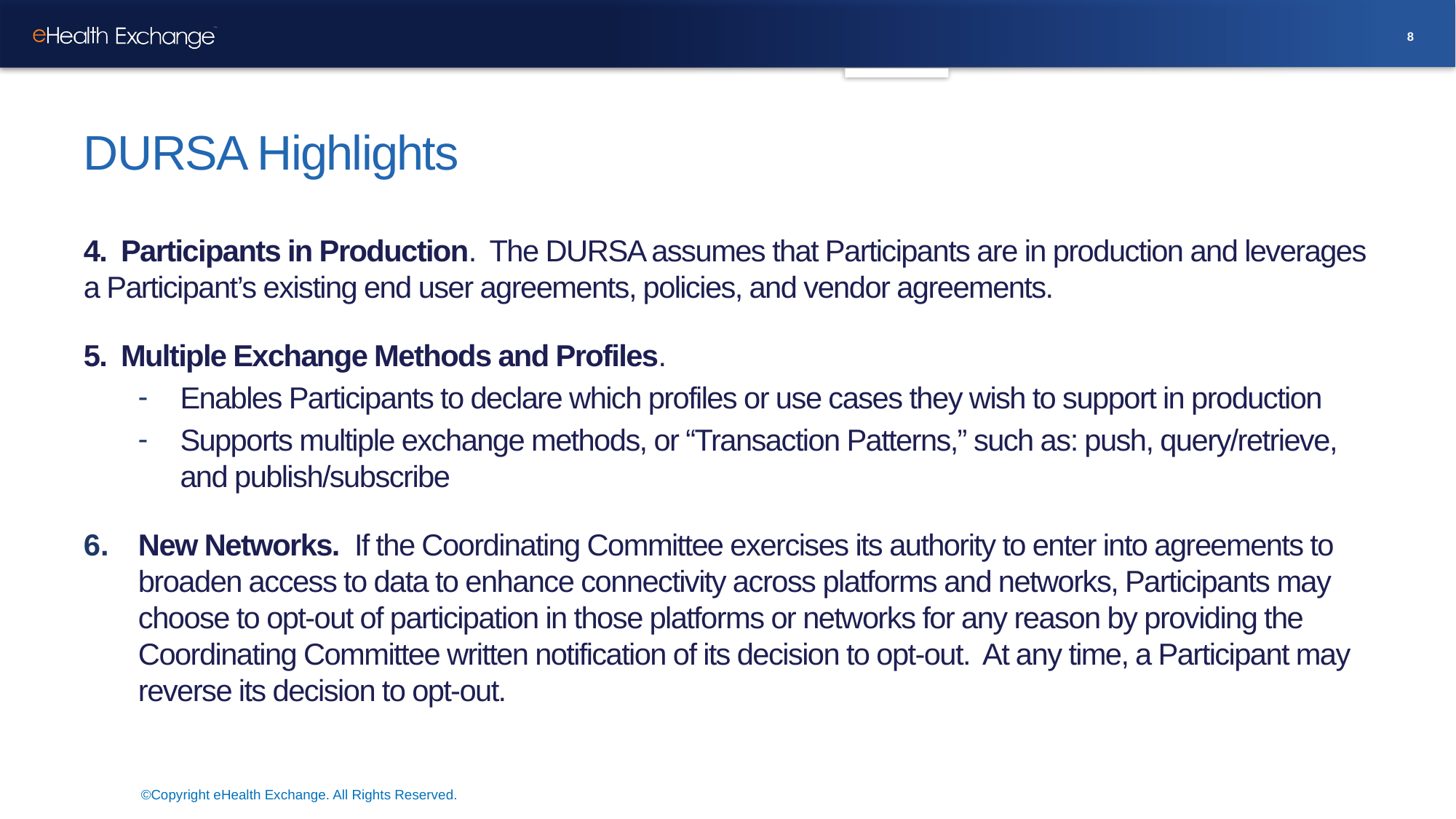

8
# DURSA Highlights
4.  Participants in Production.  The DURSA assumes that Participants are in production and leverages a Participant’s existing end user agreements, policies, and vendor agreements.

5.  Multiple Exchange Methods and Profiles.
Enables Participants to declare which profiles or use cases they wish to support in production
Supports multiple exchange methods, or “Transaction Patterns,” such as: push, query/retrieve, and publish/subscribe

New Networks.  If the Coordinating Committee exercises its authority to enter into agreements to broaden access to data to enhance connectivity across platforms and networks, Participants may choose to opt-out of participation in those platforms or networks for any reason by providing the Coordinating Committee written notification of its decision to opt-out.  At any time, a Participant may reverse its decision to opt-out.
©Copyright eHealth Exchange. All Rights Reserved.